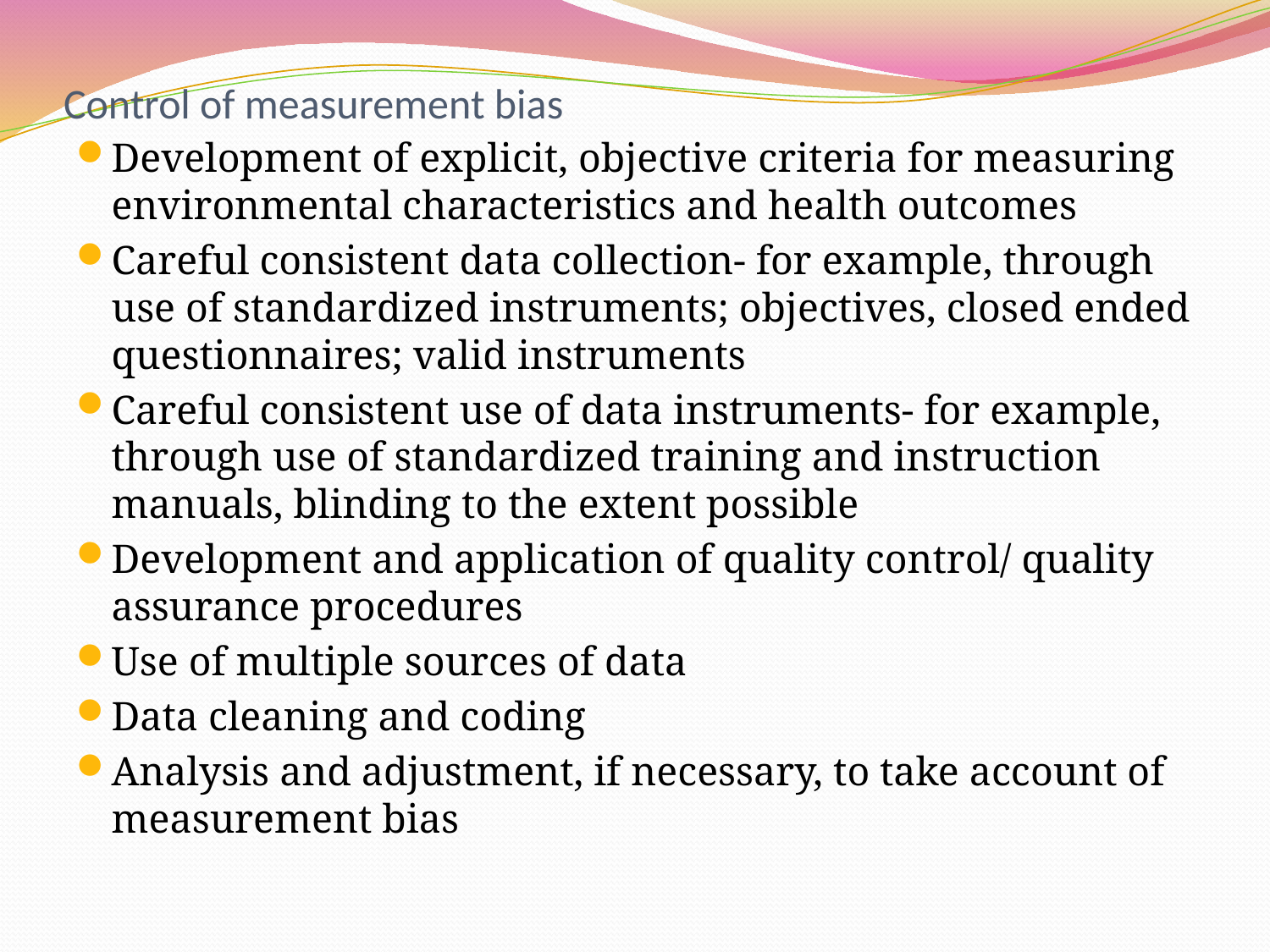

# Control of measurement bias
Development of explicit, objective criteria for measuring environmental characteristics and health outcomes
Careful consistent data collection- for example, through use of standardized instruments; objectives, closed ended questionnaires; valid instruments
Careful consistent use of data instruments- for example, through use of standardized training and instruction manuals, blinding to the extent possible
Development and application of quality control/ quality assurance procedures
Use of multiple sources of data
Data cleaning and coding
Analysis and adjustment, if necessary, to take account of measurement bias